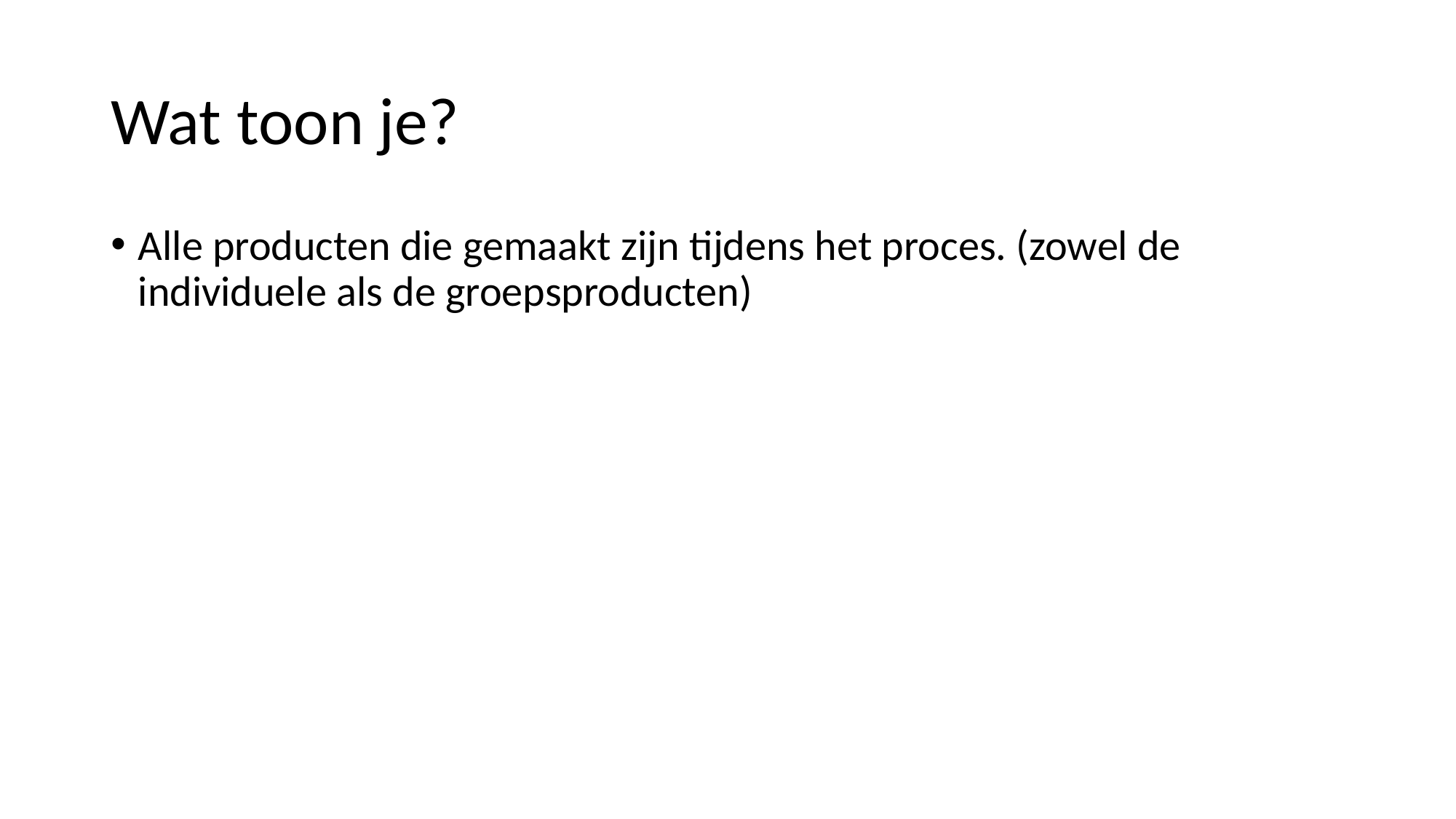

# Wat toon je?
Alle producten die gemaakt zijn tijdens het proces. (zowel de individuele als de groepsproducten)